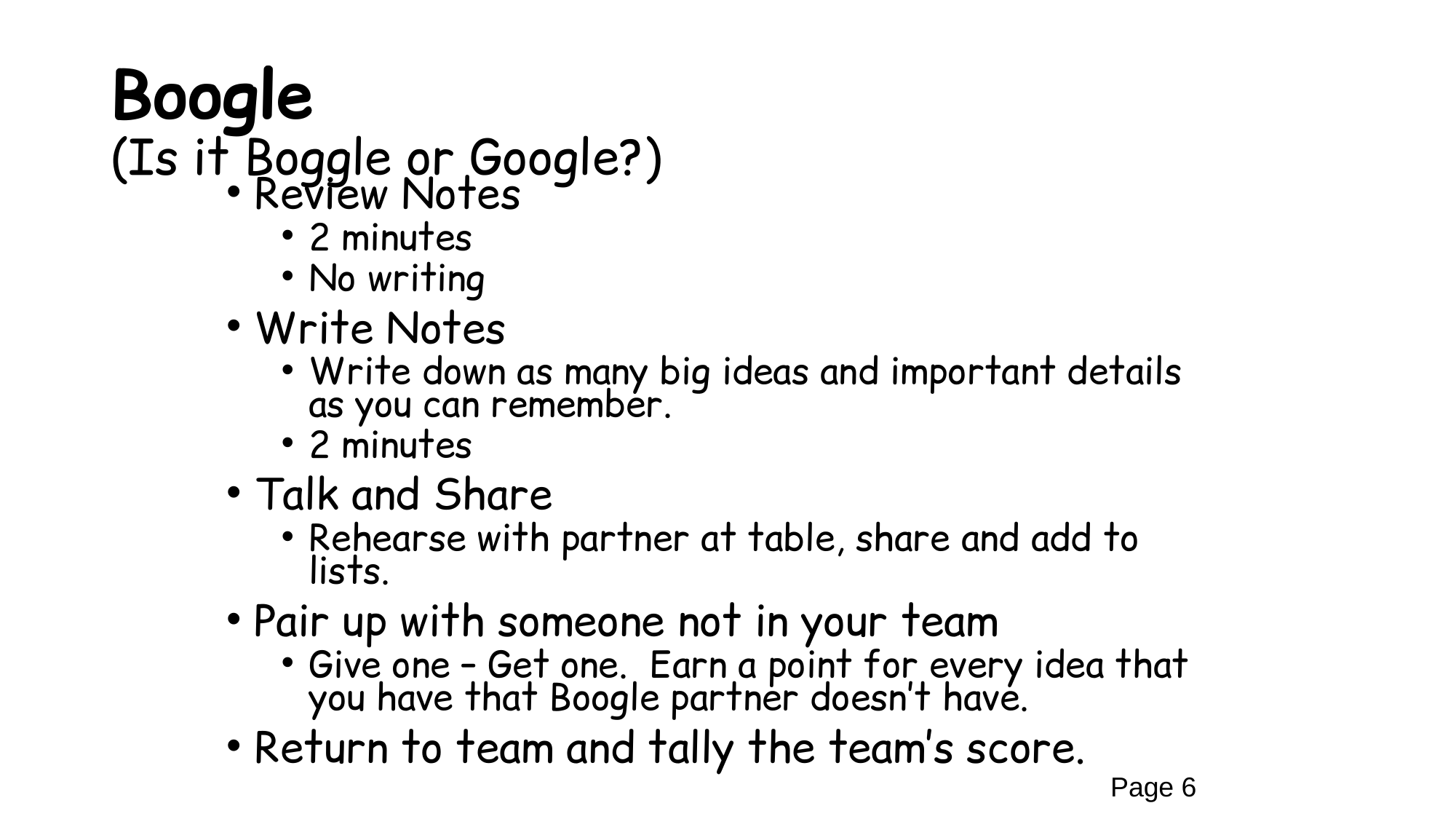

# Boogle (Is it Boggle or Google?)
Review Notes
2 minutes
No writing
Write Notes
Write down as many big ideas and important details as you can remember.
2 minutes
Talk and Share
Rehearse with partner at table, share and add to lists.
Pair up with someone not in your team
Give one – Get one.  Earn a point for every idea that you have that Boogle partner doesn’t have.
Return to team and tally the team’s score.

Page 6